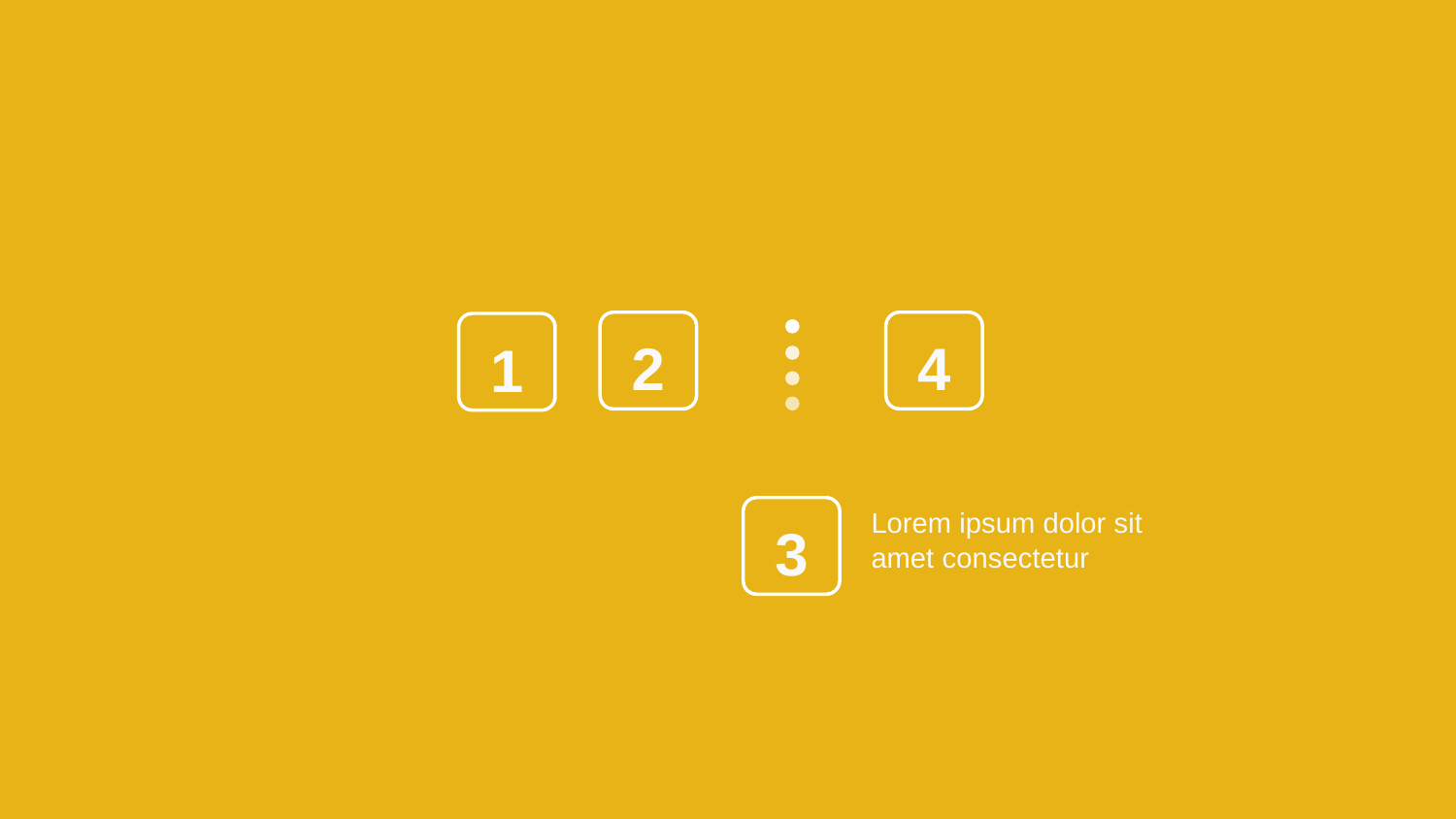

2

4

1

3
Lorem ipsum dolor sit amet consectetur